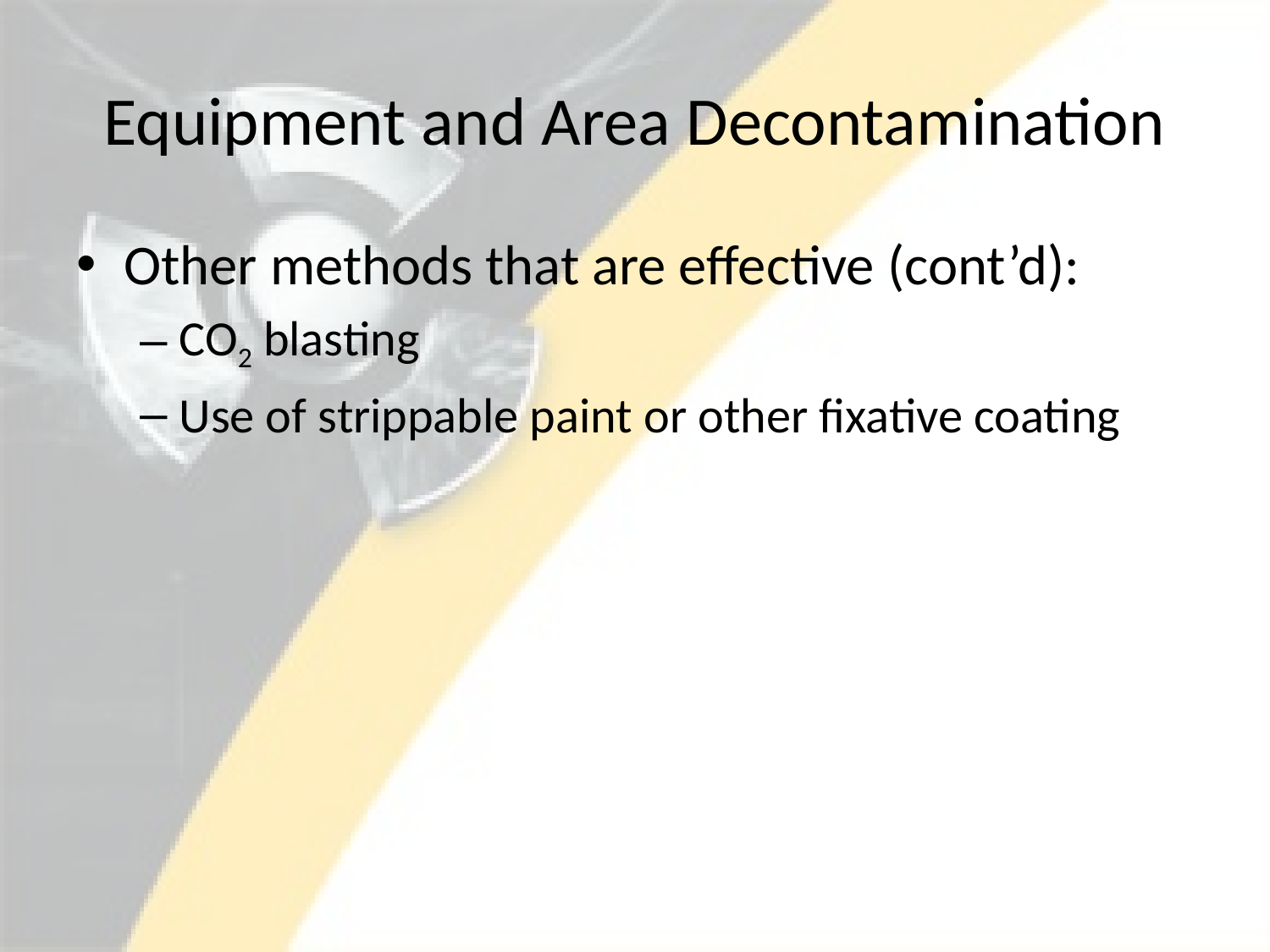

# Equipment and Area Decontamination
Other methods that are effective (cont’d):
CO2 blasting
Use of strippable paint or other fixative coating